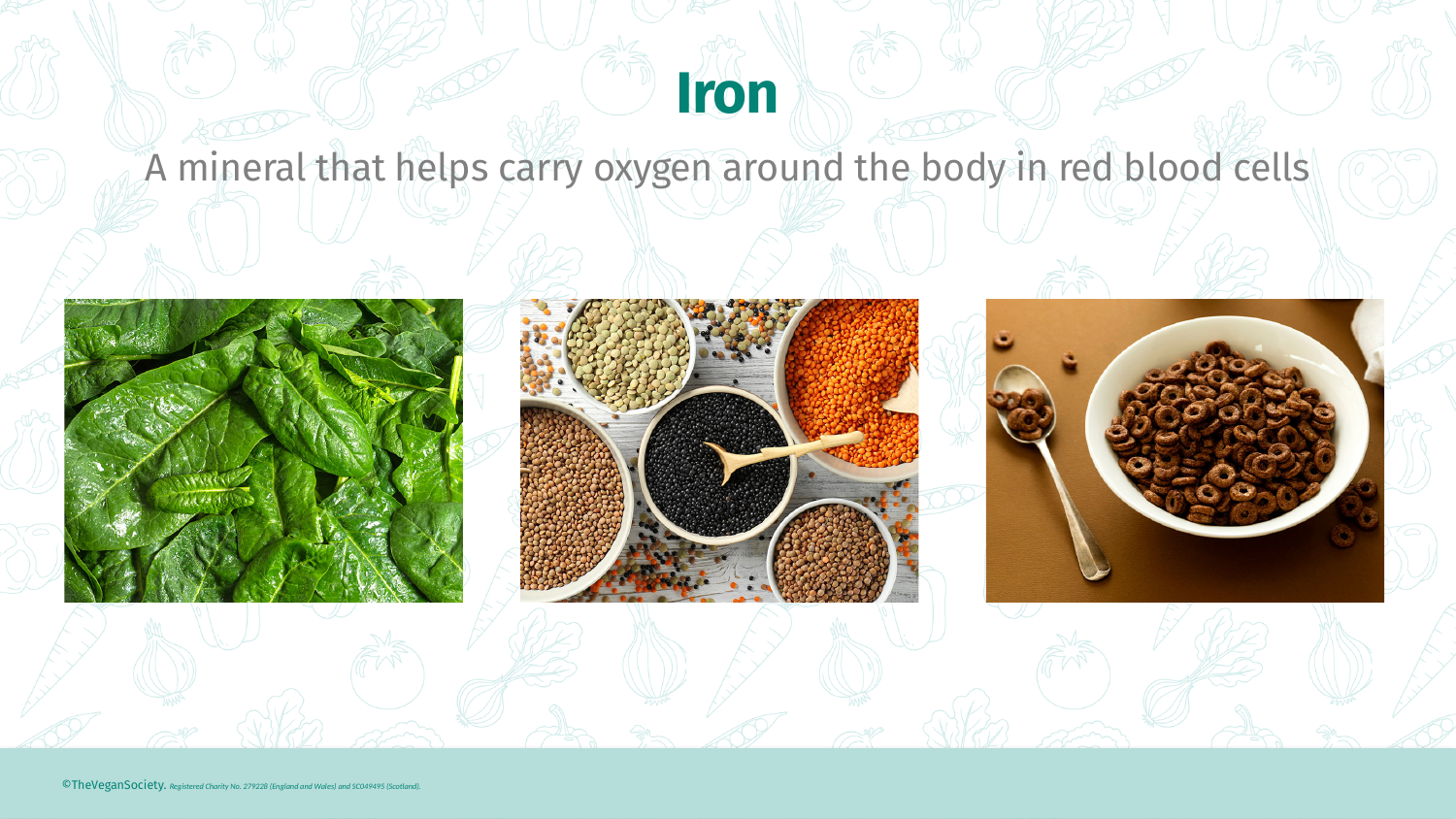

# Iron
A mineral that helps carry oxygen around the body in red blood cells